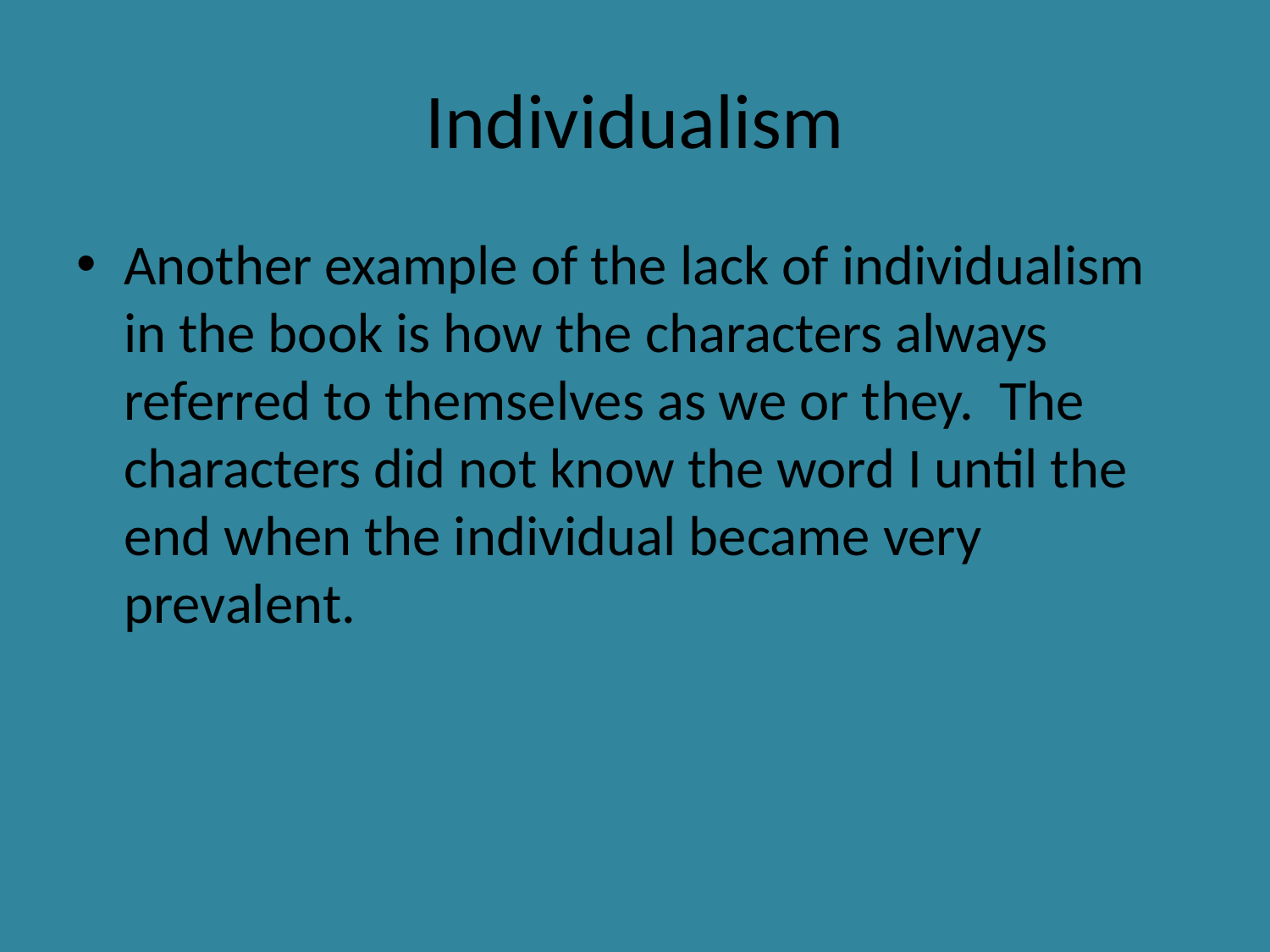

# Individualism
Another example of the lack of individualism in the book is how the characters always referred to themselves as we or they.  The characters did not know the word I until the end when the individual became very prevalent.